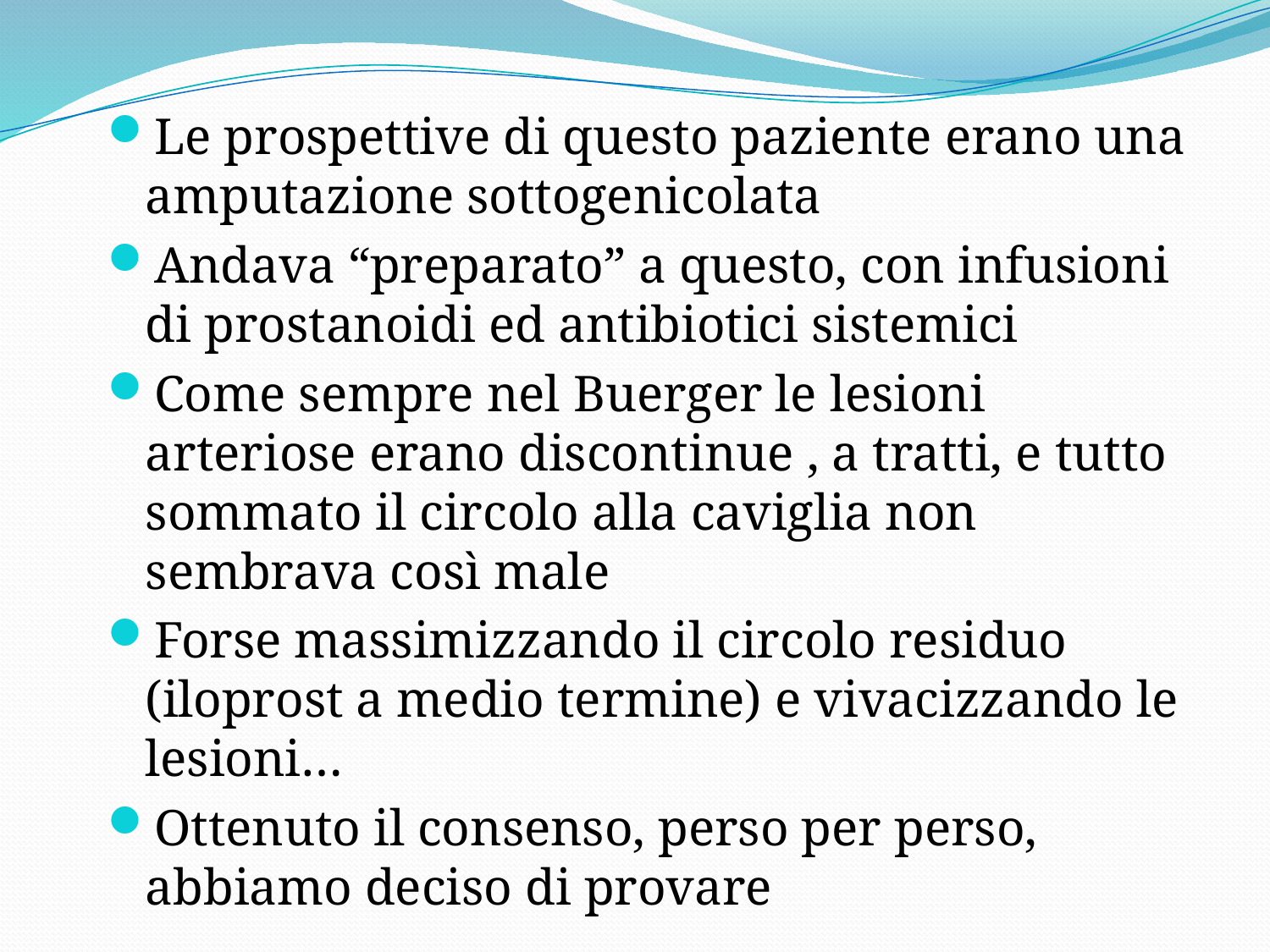

Le prospettive di questo paziente erano una amputazione sottogenicolata
Andava “preparato” a questo, con infusioni di prostanoidi ed antibiotici sistemici
Come sempre nel Buerger le lesioni arteriose erano discontinue , a tratti, e tutto sommato il circolo alla caviglia non sembrava così male
Forse massimizzando il circolo residuo (iloprost a medio termine) e vivacizzando le lesioni…
Ottenuto il consenso, perso per perso, abbiamo deciso di provare
#